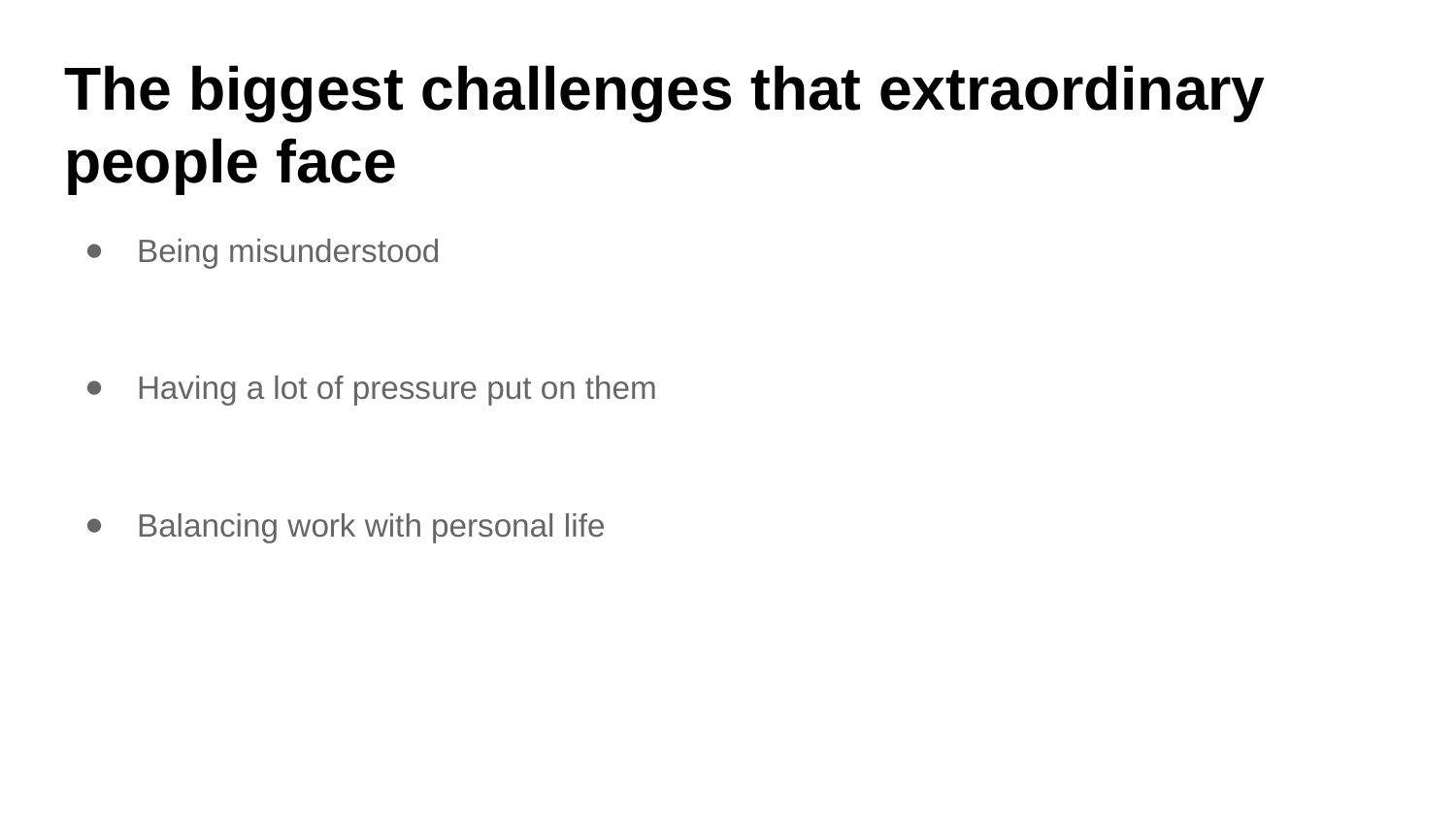

# The biggest challenges that extraordinary people face
Being misunderstood

Having a lot of pressure put on them

Balancing work with personal life